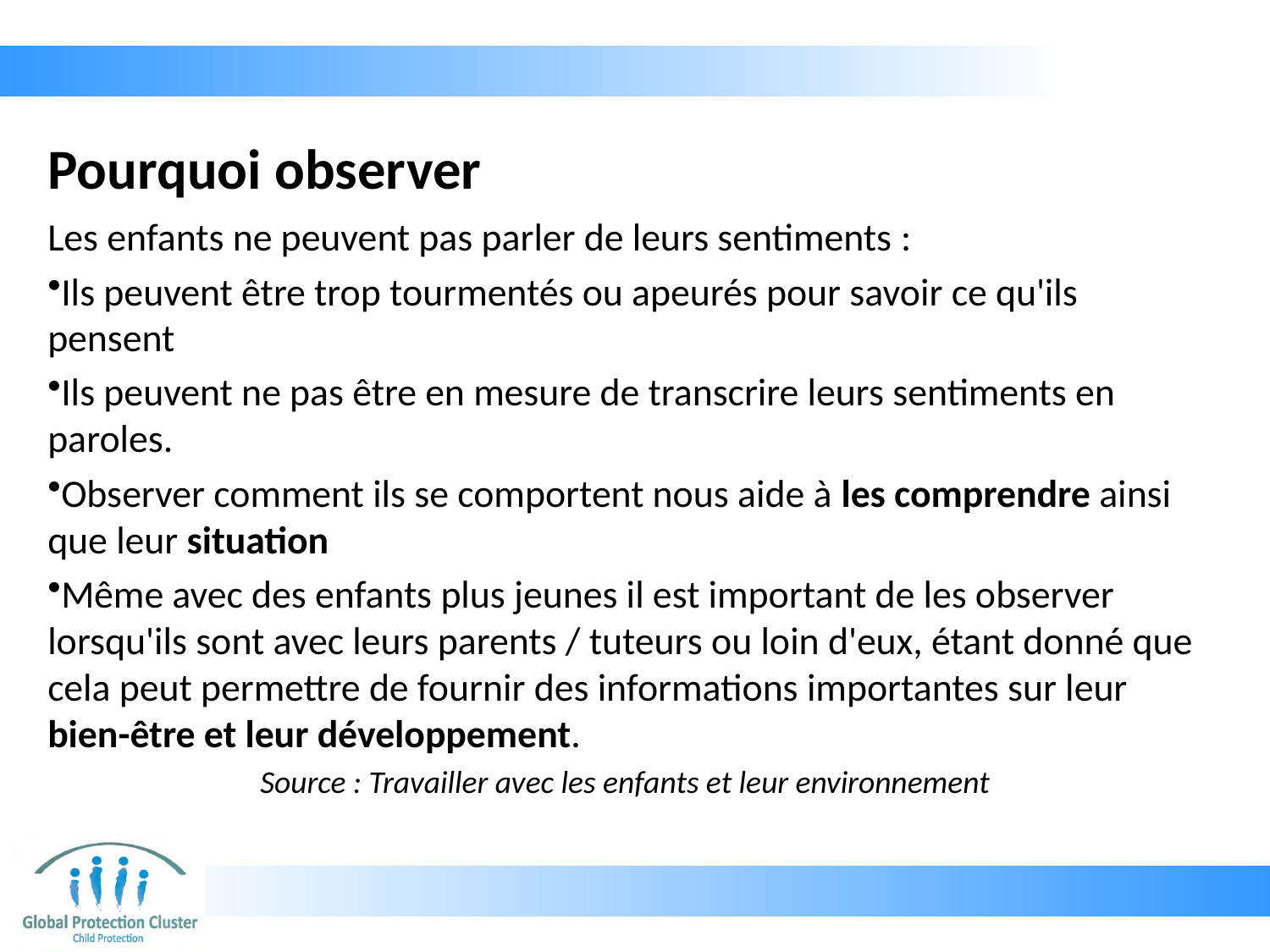

# Pourquoi observer
Les enfants ne peuvent pas parler de leurs sentiments :
Ils peuvent être trop tourmentés ou apeurés pour savoir ce qu'ils pensent
Ils peuvent ne pas être en mesure de transcrire leurs sentiments en paroles.
Observer comment ils se comportent nous aide à les comprendre ainsi que leur situation
Même avec des enfants plus jeunes il est important de les observer lorsqu'ils sont avec leurs parents / tuteurs ou loin d'eux, étant donné que cela peut permettre de fournir des informations importantes sur leur bien-être et leur développement.
Source : Travailler avec les enfants et leur environnement